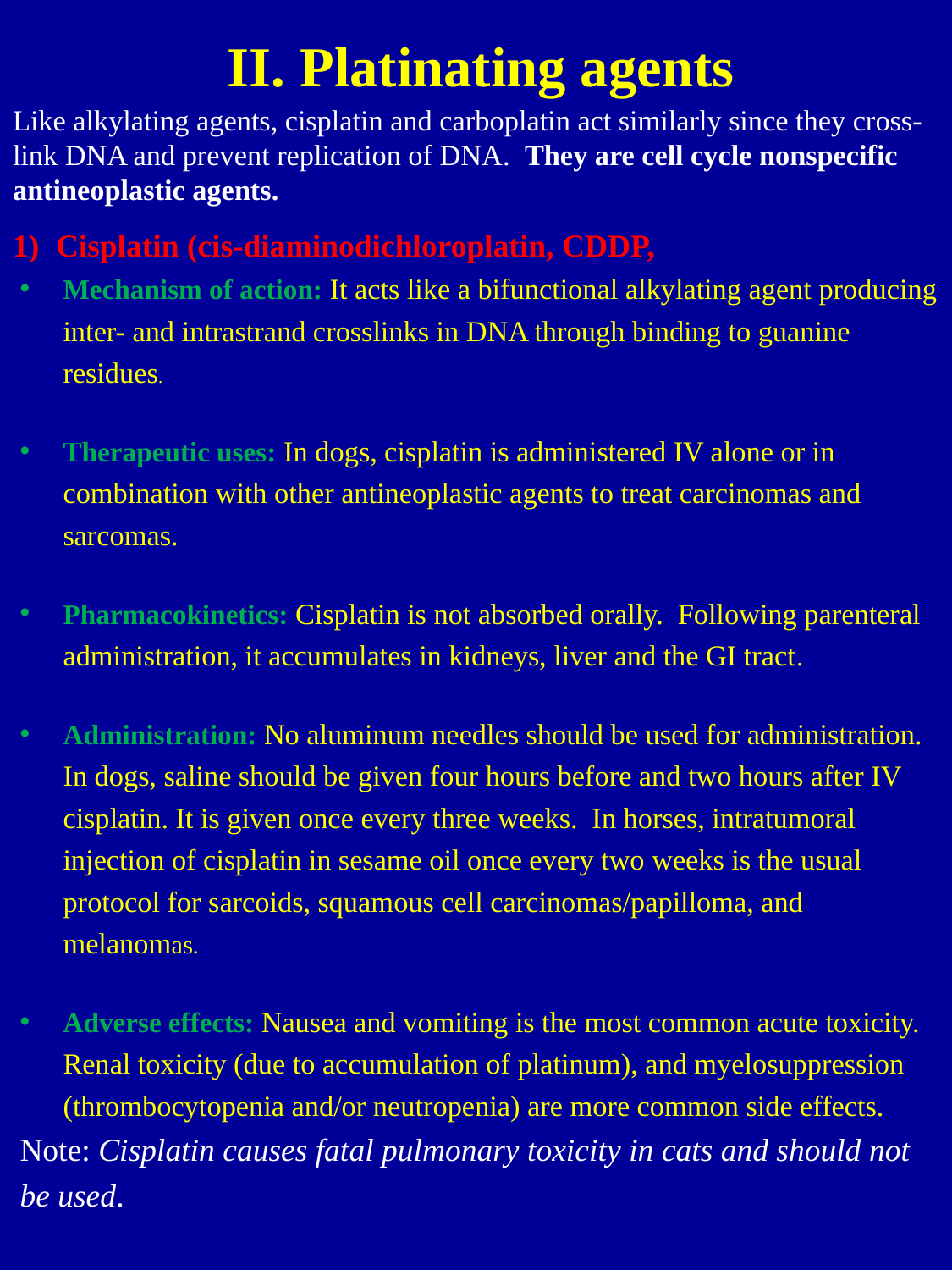

# II. Platinating agents
Like alkylating agents, cisplatin and carboplatin act similarly since they cross-link DNA and prevent replication of DNA.  They are cell cycle nonspecific antineoplastic agents.
Cisplatin (cis-diaminodichloroplatin, CDDP,
Mechanism of action: It acts like a bifunctional alkylating agent producing inter- and intrastrand crosslinks in DNA through binding to guanine residues.

Therapeutic uses: In dogs, cisplatin is administered IV alone or in combination with other antineoplastic agents to treat carcinomas and sarcomas.

Pharmacokinetics: Cisplatin is not absorbed orally.  Following parenteral administration, it accumulates in kidneys, liver and the GI tract.

Administration: No aluminum needles should be used for administration.  In dogs, saline should be given four hours before and two hours after IV cisplatin. It is given once every three weeks.  In horses, intratumoral injection of cisplatin in sesame oil once every two weeks is the usual protocol for sarcoids, squamous cell carcinomas/papilloma, and melanomas.

Adverse effects: Nausea and vomiting is the most common acute toxicity.  Renal toxicity (due to accumulation of platinum), and myelosuppression (thrombocytopenia and/or neutropenia) are more common side effects.
Note: Cisplatin causes fatal pulmonary toxicity in cats and should not be used.